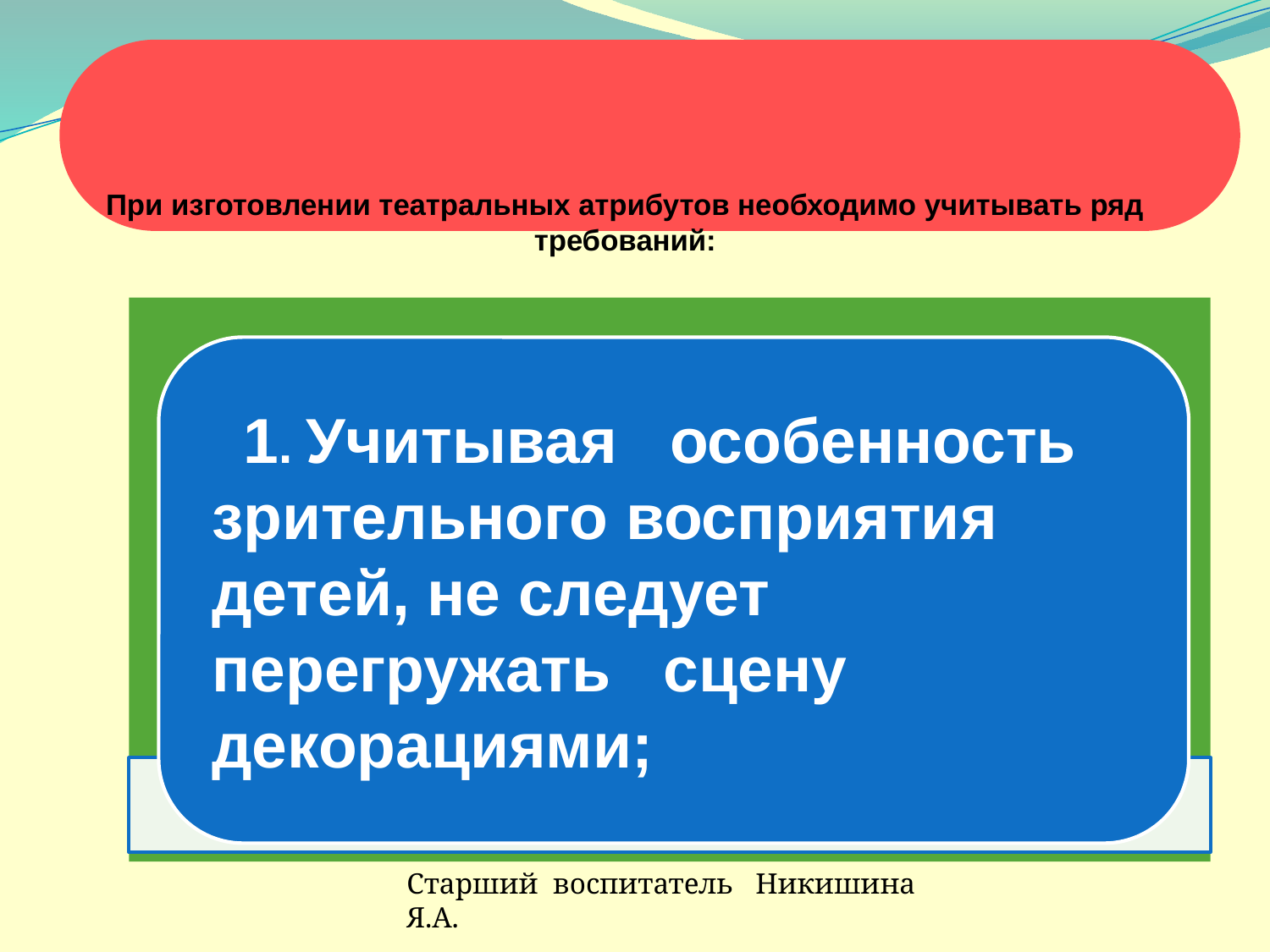

# При изготовлении театральных атрибутов необходимо учитывать ряд требований:

  1. Учитывая   особенность  зрительного восприятия детей, не следует  перегружать   сцену декорациями;
Старший  воспитатель   Никишина  Я.А.